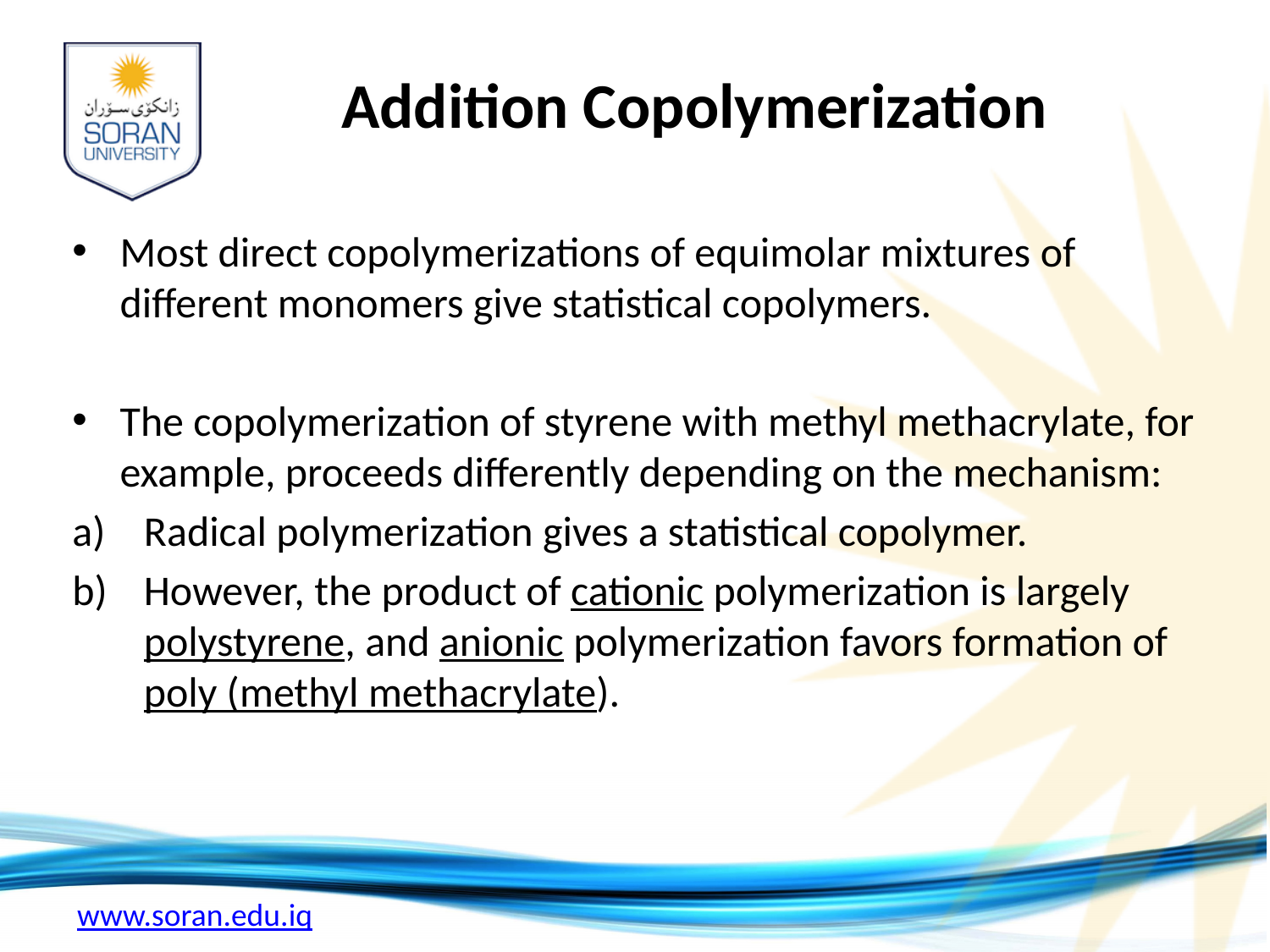

# Addition Copolymerization
Most direct copolymerizations of equimolar mixtures of different monomers give statistical copolymers.

The copolymerization of styrene with methyl methacrylate, for example, proceeds differently depending on the mechanism:
Radical polymerization gives a statistical copolymer.
However, the product of cationic polymerization is largely polystyrene, and anionic polymerization favors formation of poly (methyl methacrylate).